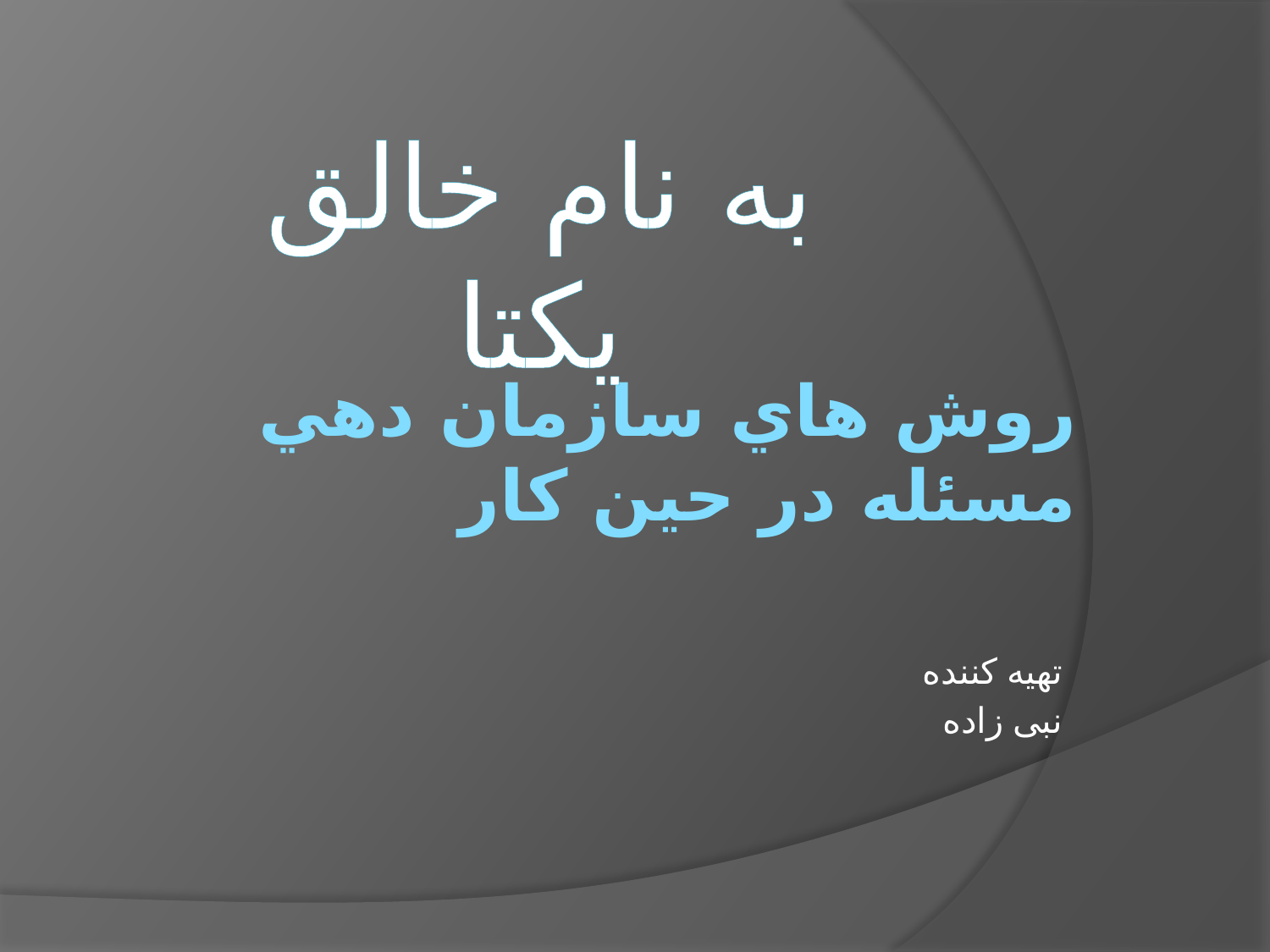

به نام خالق یکتا
# روش هاي سازمان دهي مسئله در حين كار
تهیه کننده
نبی زاده